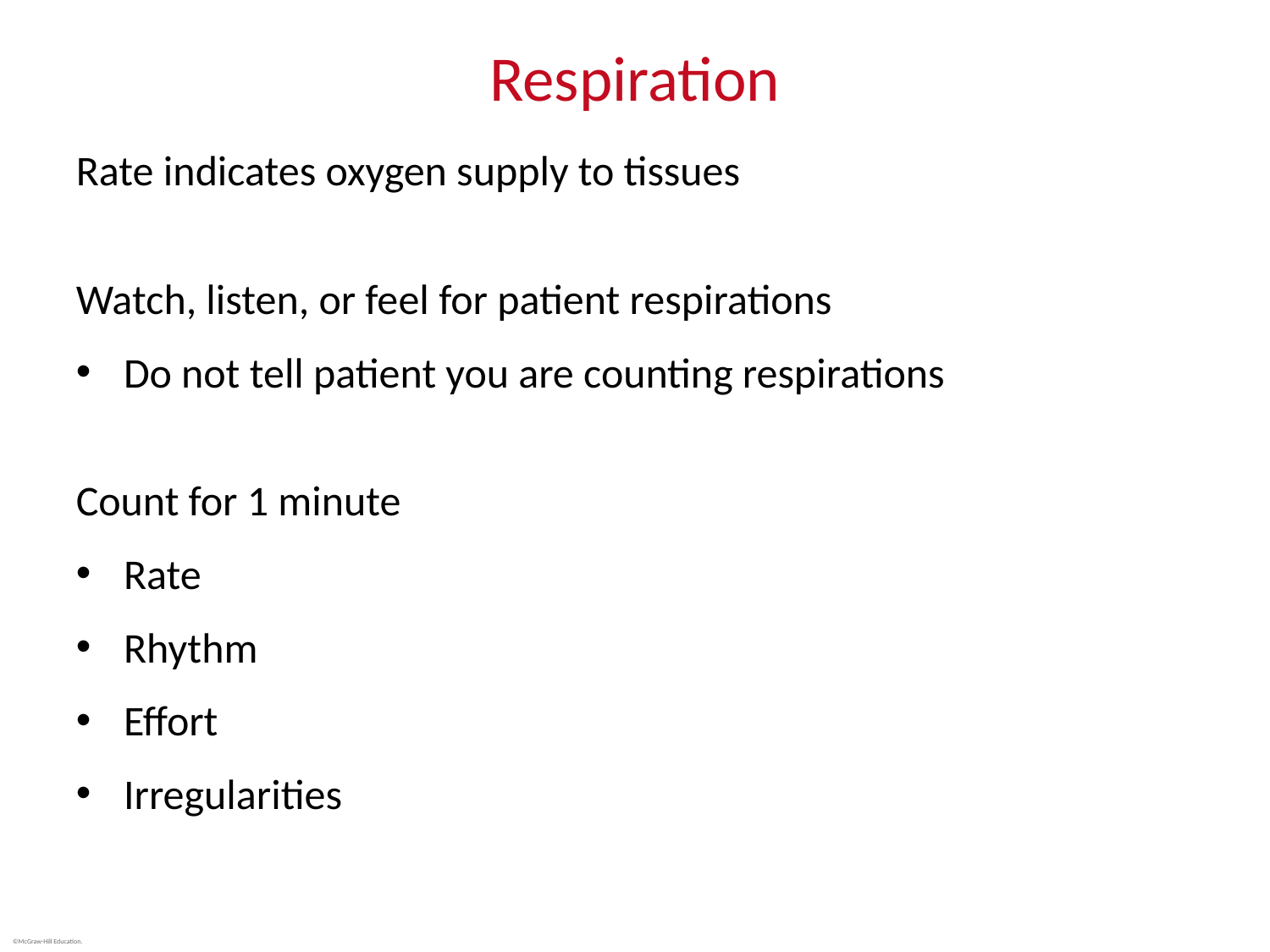

# Respiration
Rate indicates oxygen supply to tissues
Watch, listen, or feel for patient respirations
Do not tell patient you are counting respirations
Count for 1 minute
Rate
Rhythm
Effort
Irregularities